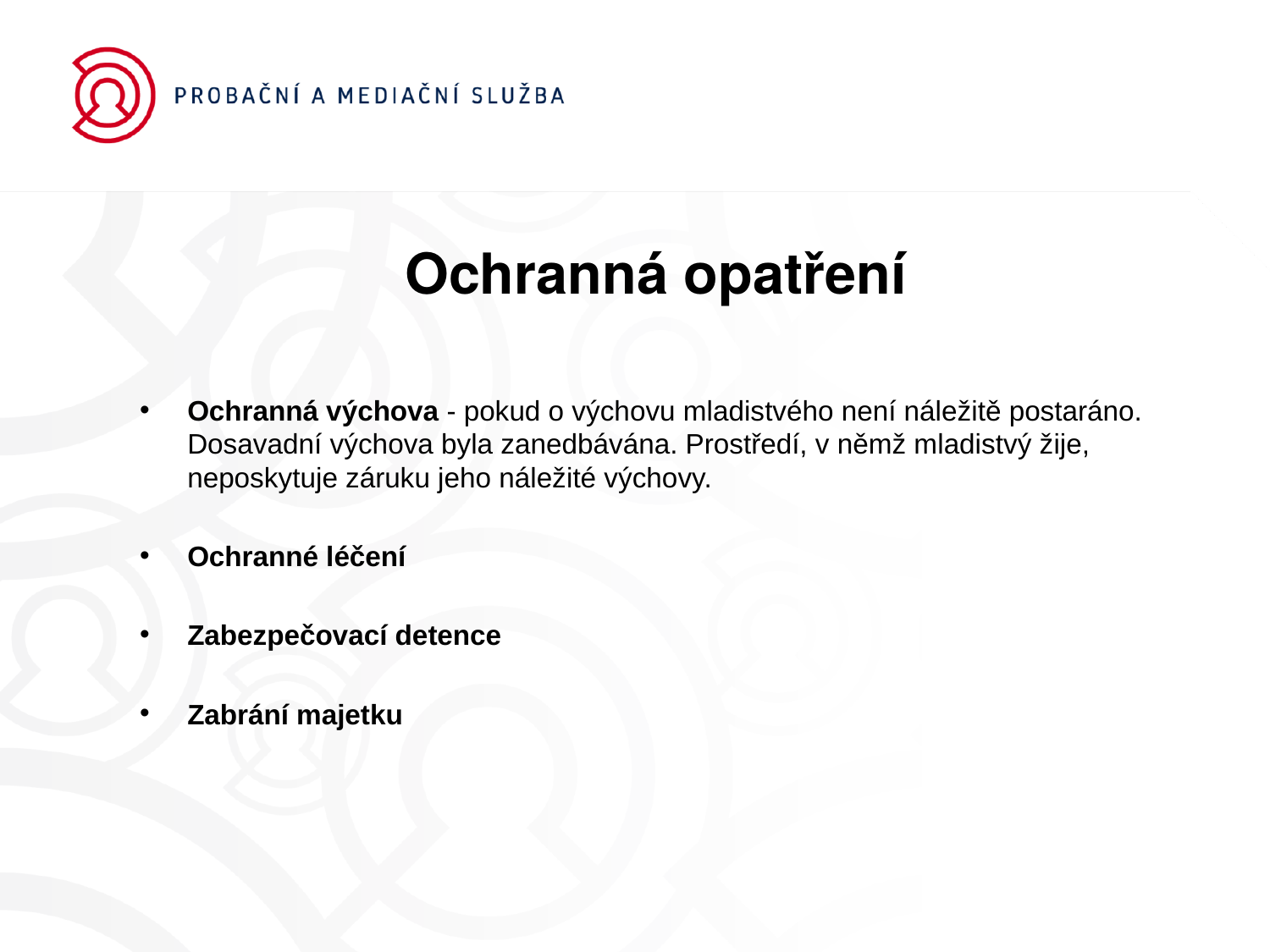

Ochranná opatření
Ochranná výchova - pokud o výchovu mladistvého není náležitě postaráno. Dosavadní výchova byla zanedbávána. Prostředí, v němž mladistvý žije, neposkytuje záruku jeho náležité výchovy.

Ochranné léčení

Zabezpečovací detence

Zabrání majetku